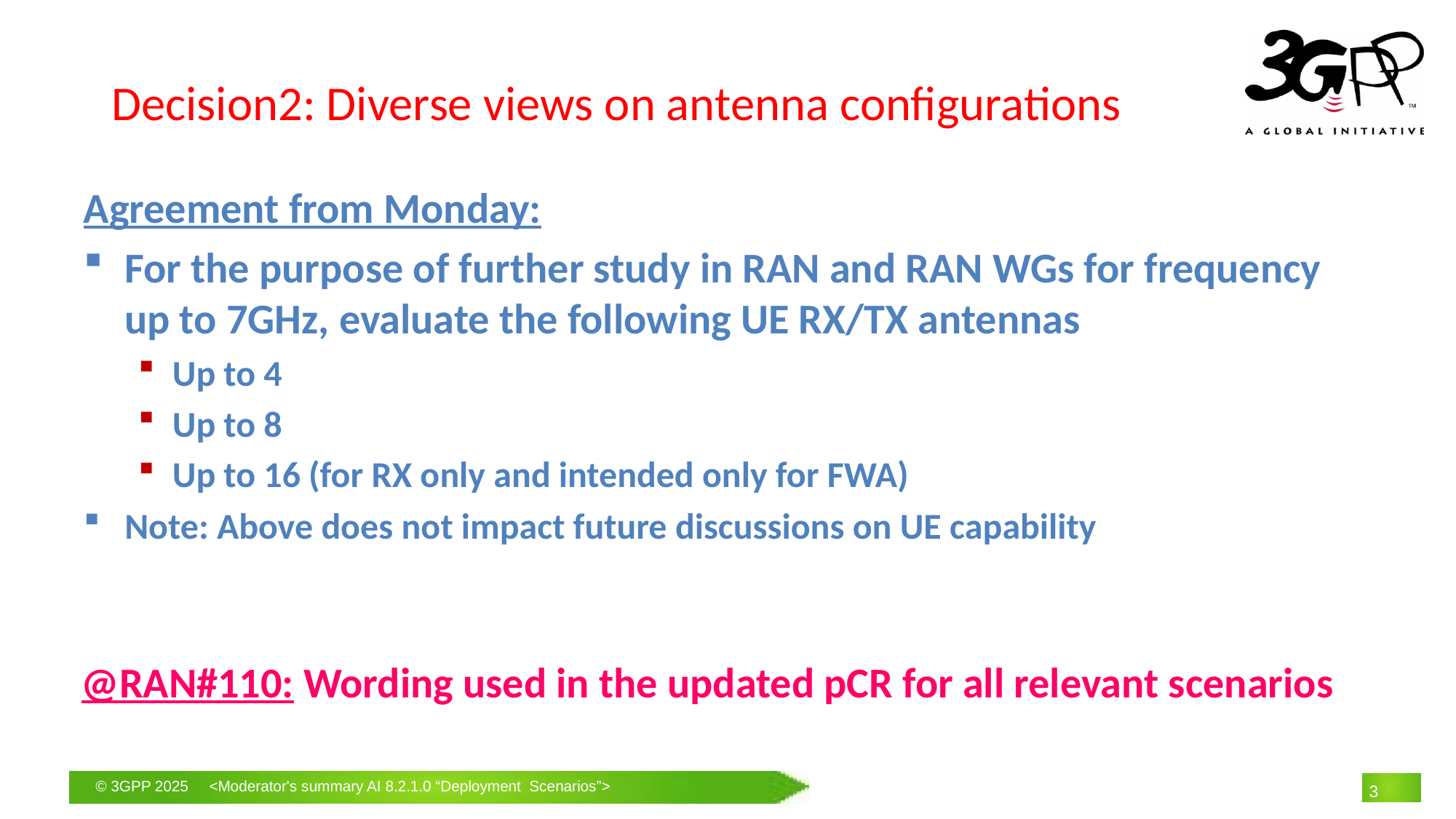

# Decision2: Diverse views on antenna configurations
Agreement from Monday:
For the purpose of further study in RAN and RAN WGs for frequency up to 7GHz, evaluate the following UE RX/TX antennas
Up to 4
Up to 8
Up to 16 (for RX only and intended only for FWA)
Note: Above does not impact future discussions on UE capability
@RAN#110: Wording used in the updated pCR for all relevant scenarios
3